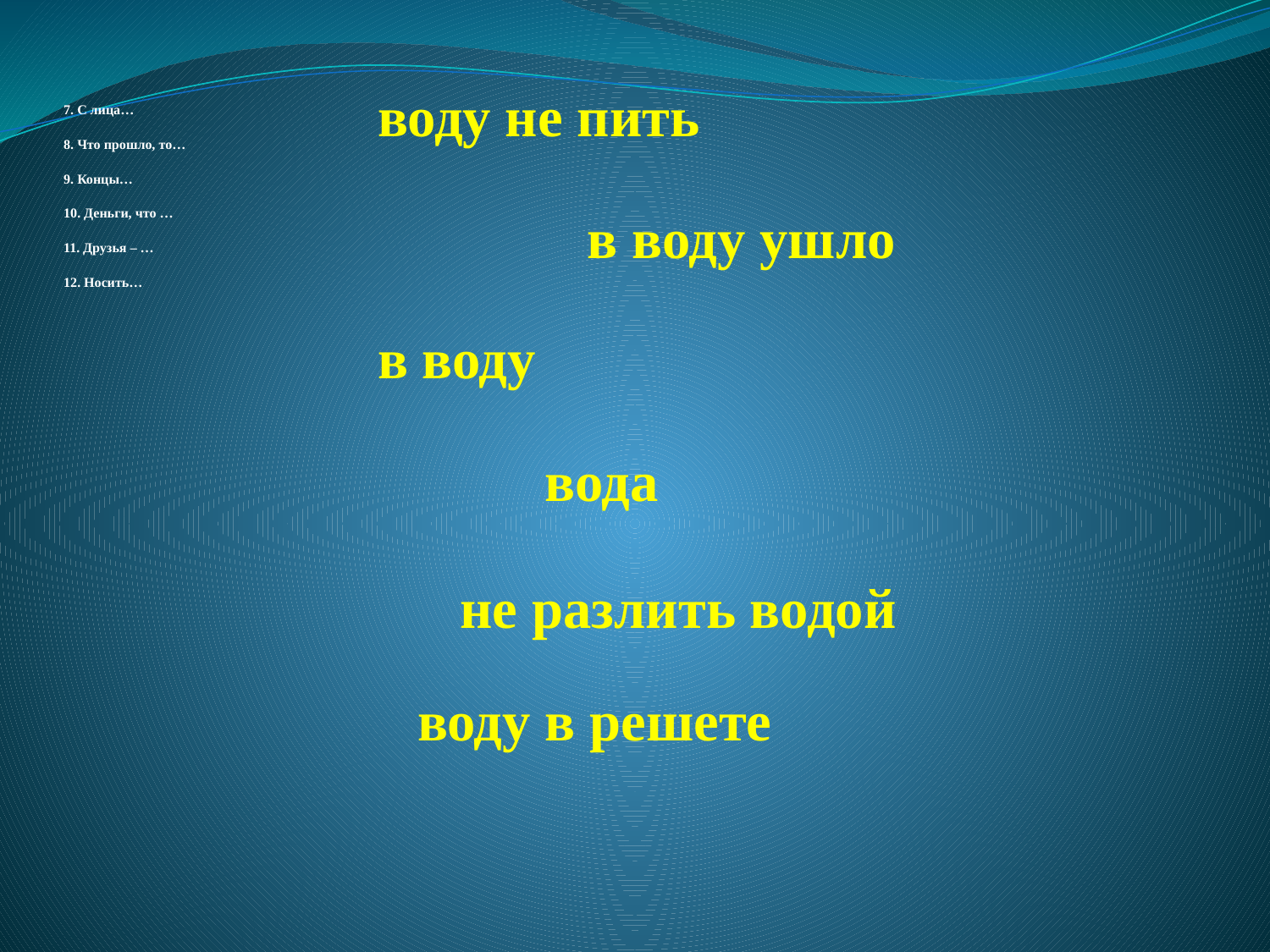

воду не пить
7. С лица…

8. Что прошло, то…

9. Концы…

10. Деньги, что …

11. Друзья – …

12. Носить…

в воду ушло
в воду
вода
не разлить водой
воду в решете